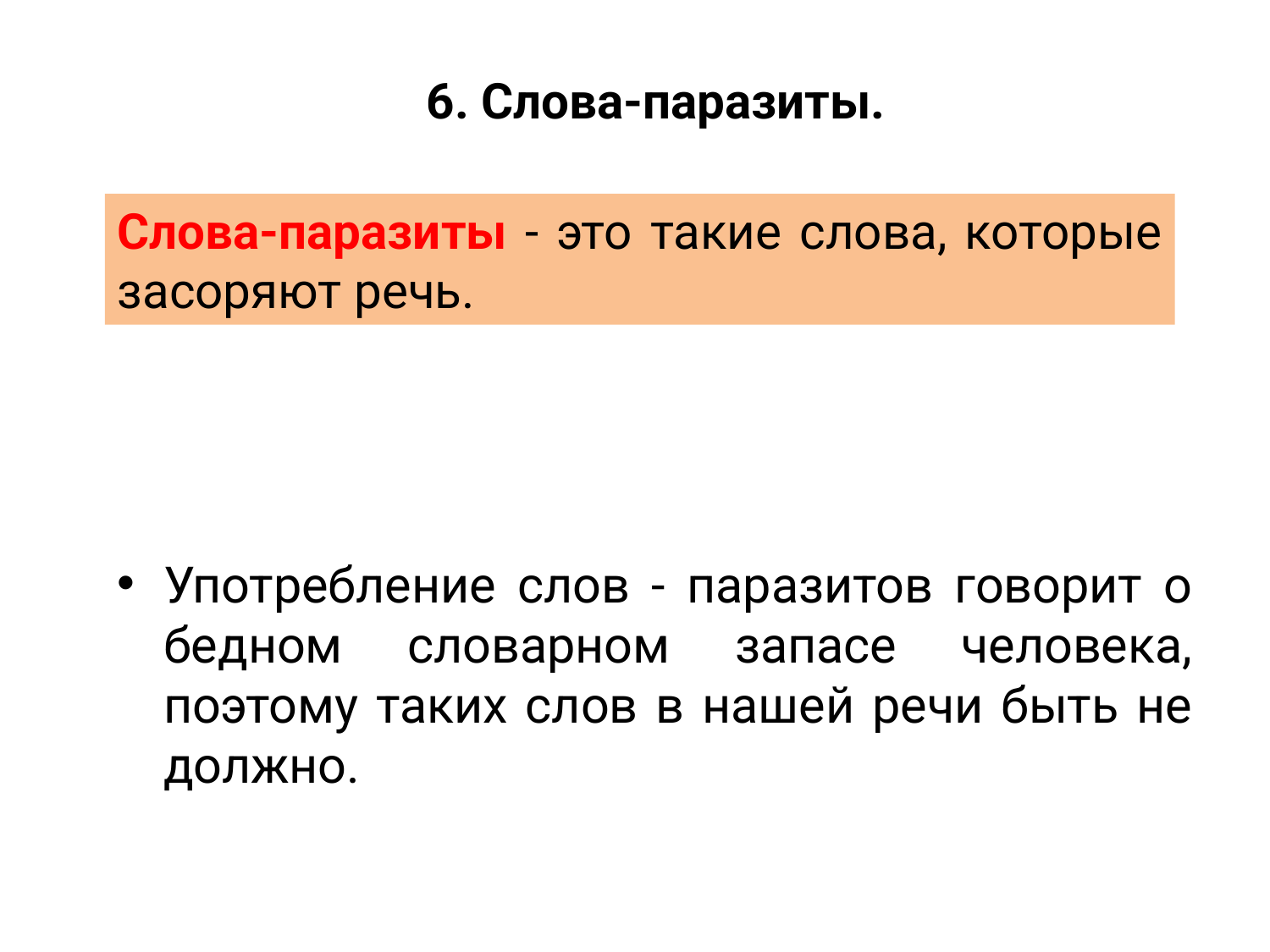

6. Слова-паразиты.
Слова-паразиты - это такие слова, которые засоряют речь.
Употребление слов - паразитов говорит о бедном словарном запасе человека, поэтому таких слов в нашей речи быть не должно.